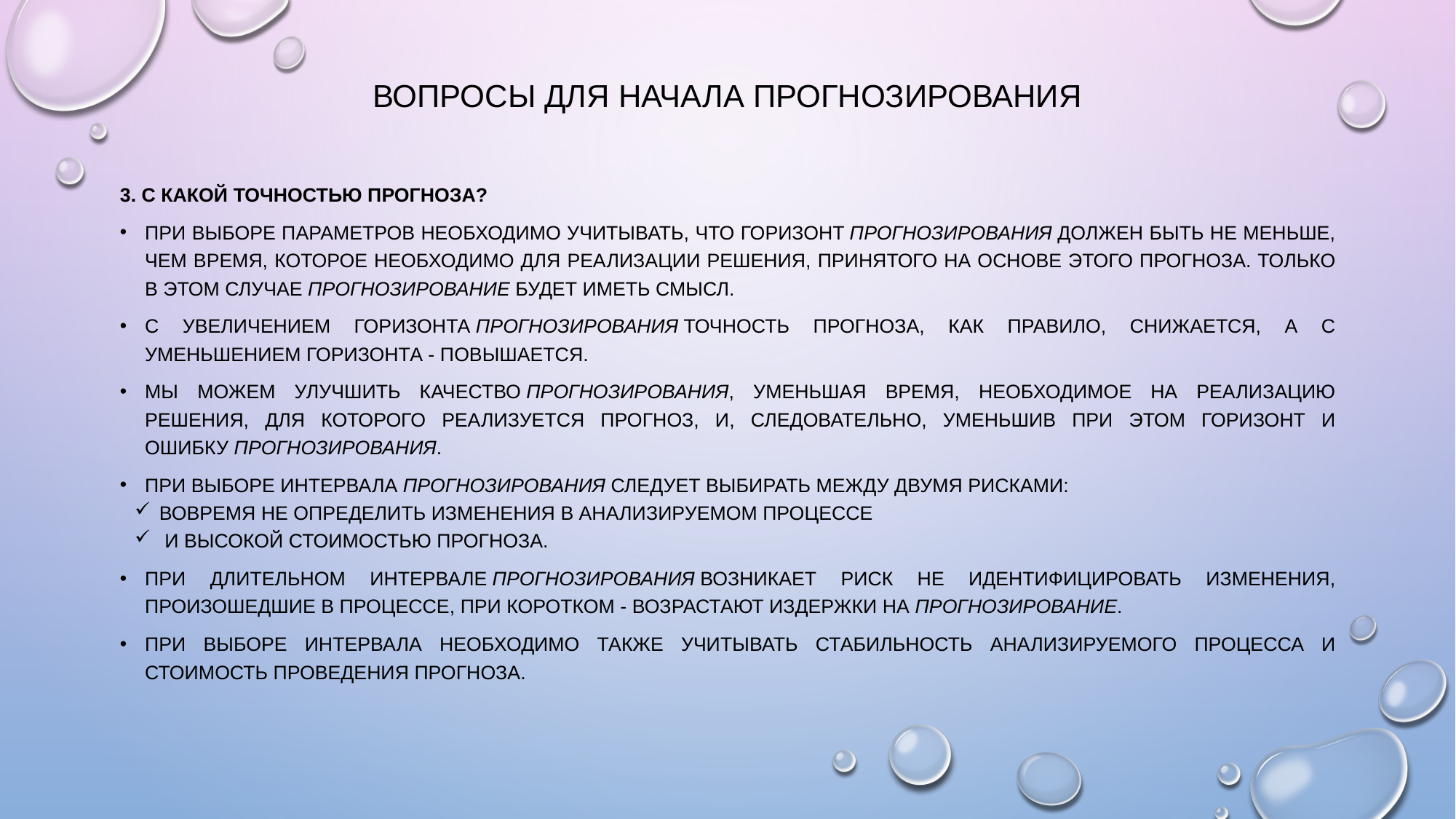

# Вопросы для начала прогнозирования

3. С какой точностью прогноза?
При выборе параметров необходимо учитывать, что горизонт прогнозирования должен быть не меньше, чем время, которое необходимо для реализации решения, принятого на основе этого прогноза. Только в этом случае прогнозирование будет иметь смысл.
С увеличением горизонта прогнозирования точность прогноза, как правило, снижается, а с уменьшением горизонта - повышается.
Мы можем улучшить качество прогнозирования, уменьшая время, необходимое на реализацию решения, для которого реализуется прогноз, и, следовательно, уменьшив при этом горизонт и ошибку прогнозирования.
При выборе интервала прогнозирования следует выбирать между двумя рисками:
вовремя не определить изменения в анализируемом процессе
 и высокой стоимостью прогноза.
При длительном интервале прогнозирования возникает риск не идентифицировать изменения, произошедшие в процессе, при коротком - возрастают издержки на прогнозирование.
При выборе интервала необходимо также учитывать стабильность анализируемого процесса и стоимость проведения прогноза.